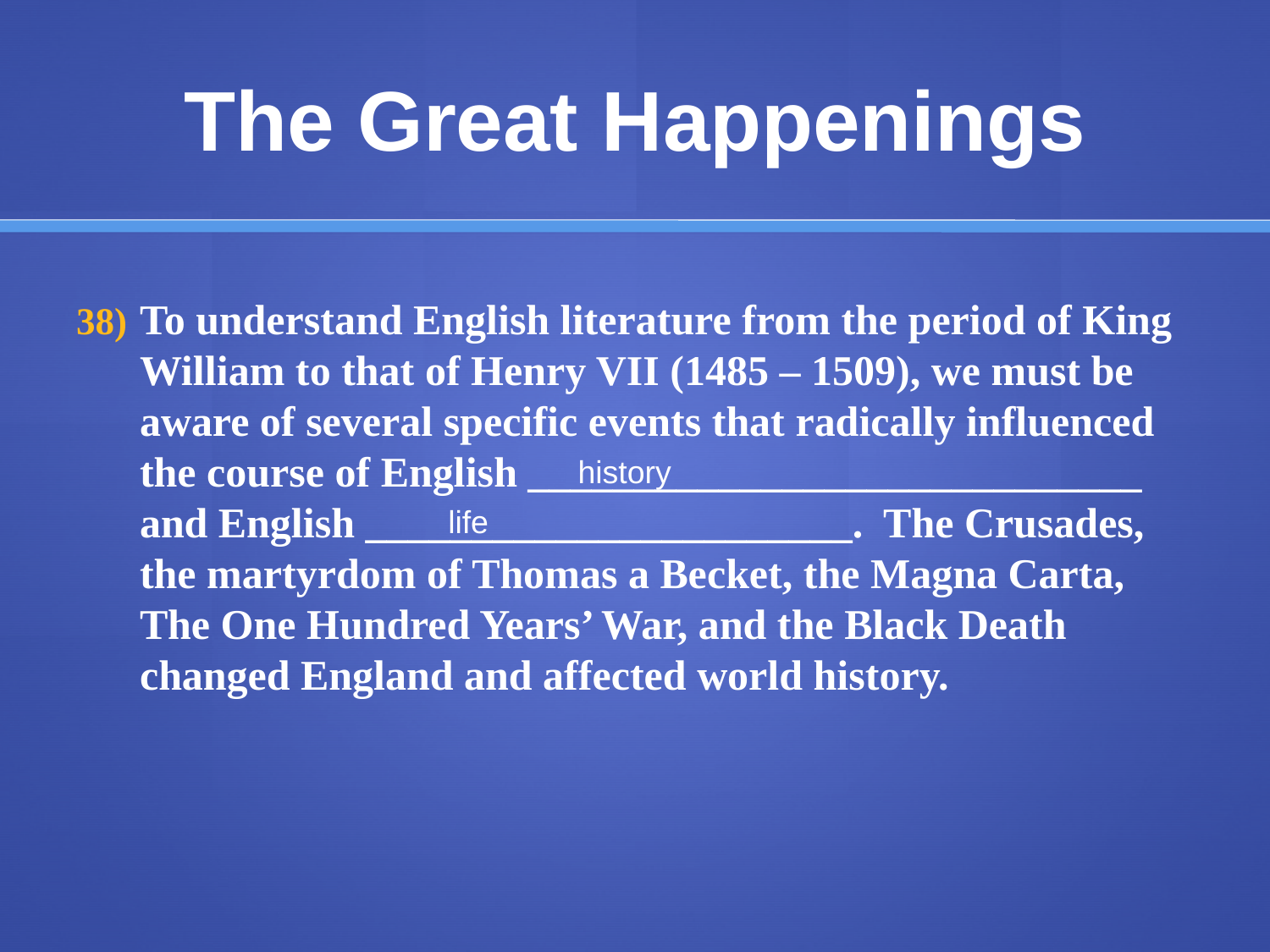

# The Great Happenings
To understand English literature from the period of King William to that of Henry VII (1485 – 1509), we must be aware of several specific events that radically influenced the course of English _____________________________ and English _______________________.  The Crusades, the martyrdom of Thomas a Becket, the Magna Carta, The One Hundred Years’ War, and the Black Death  changed England and affected world history.

history
life